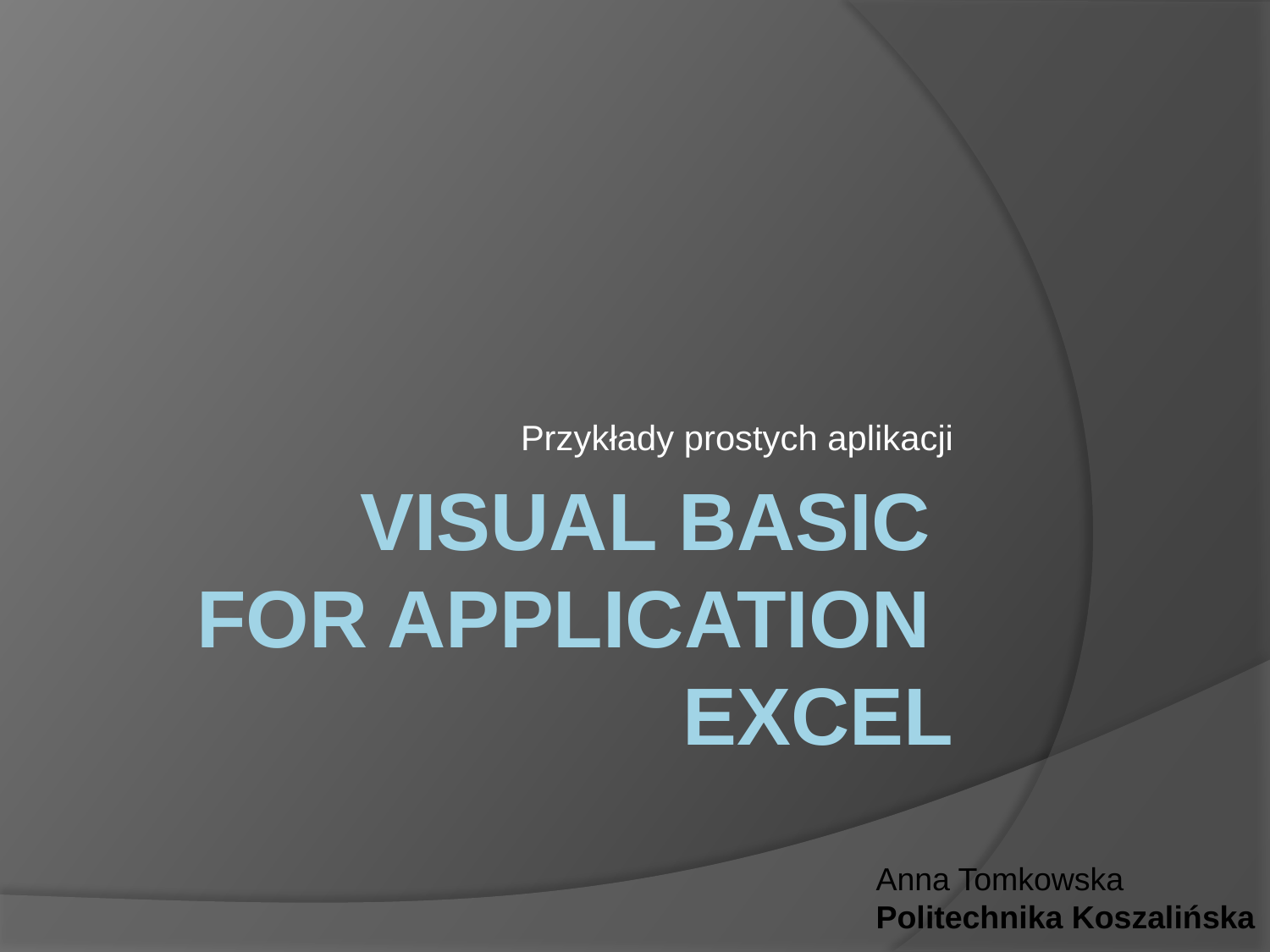

Przykłady prostych aplikacji
# Visual basic for application  EXCEL
Anna Tomkowska
Politechnika Koszalińska